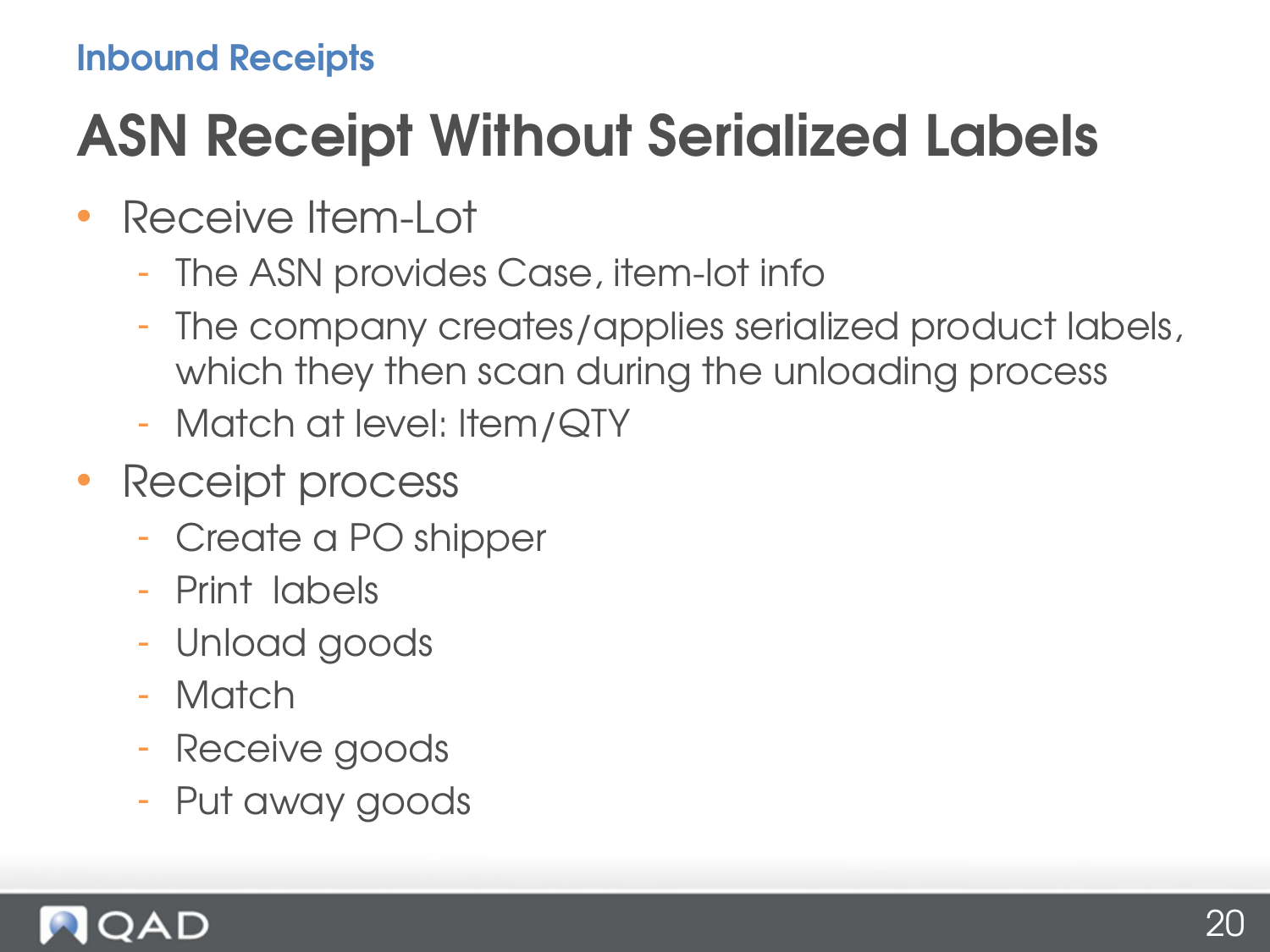

Inbound Receipts
# ASN Receipt Without Serialized Labels
Receive Item-Lot
The ASN provides Case, item-lot info
The company creates/applies serialized product labels, which they then scan during the unloading process
Match at level: Item/QTY
Receipt process
Create a PO shipper
Print  labels
Unload goods
Match
Receive goods
Put away goods

20